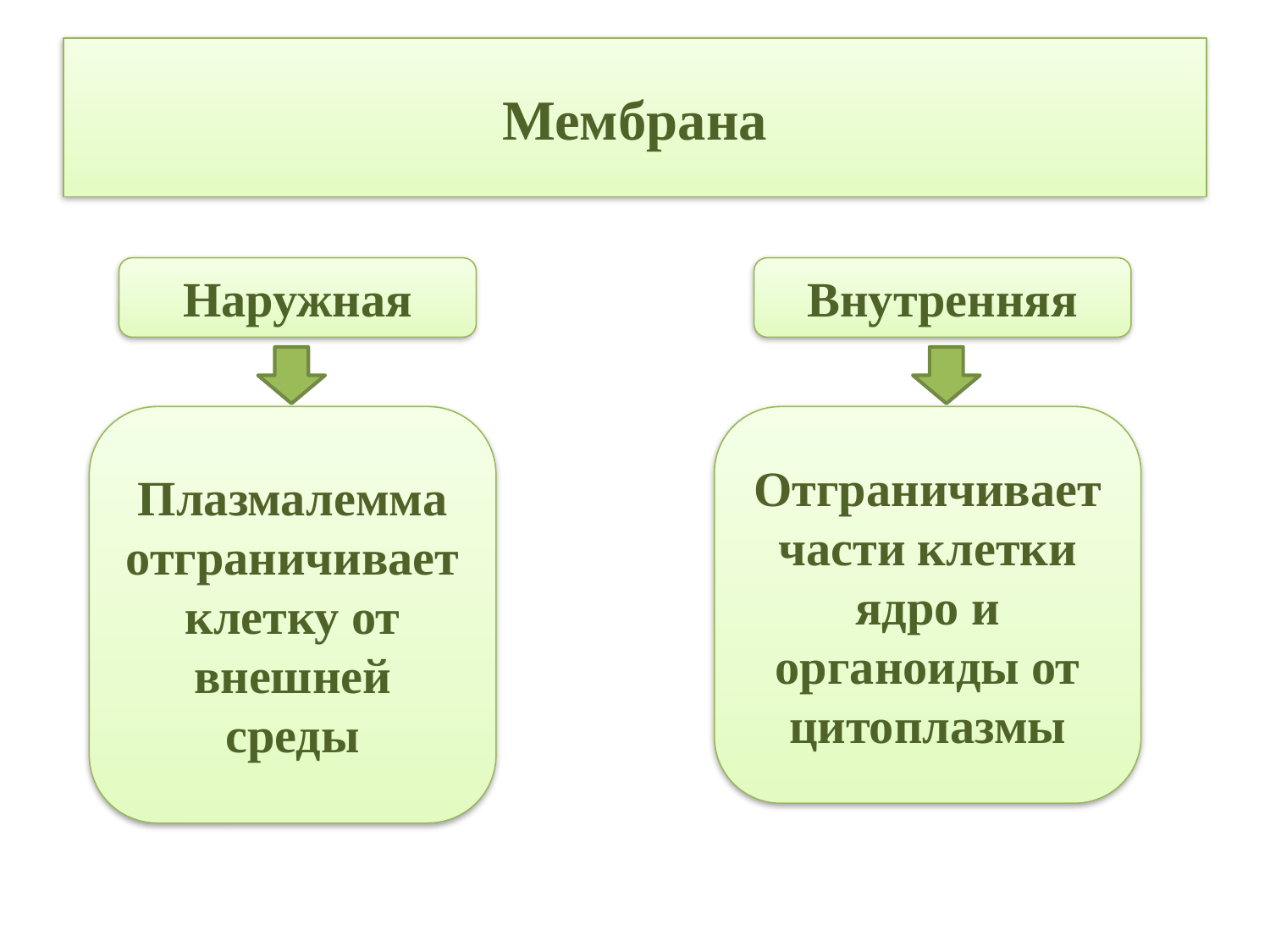

# Мембрана
Наружная
Внутренняя

Плазмалемма отграничивает клетку от внешней среды
Отграничивает части клетки ядро и органоиды от цитоплазмы